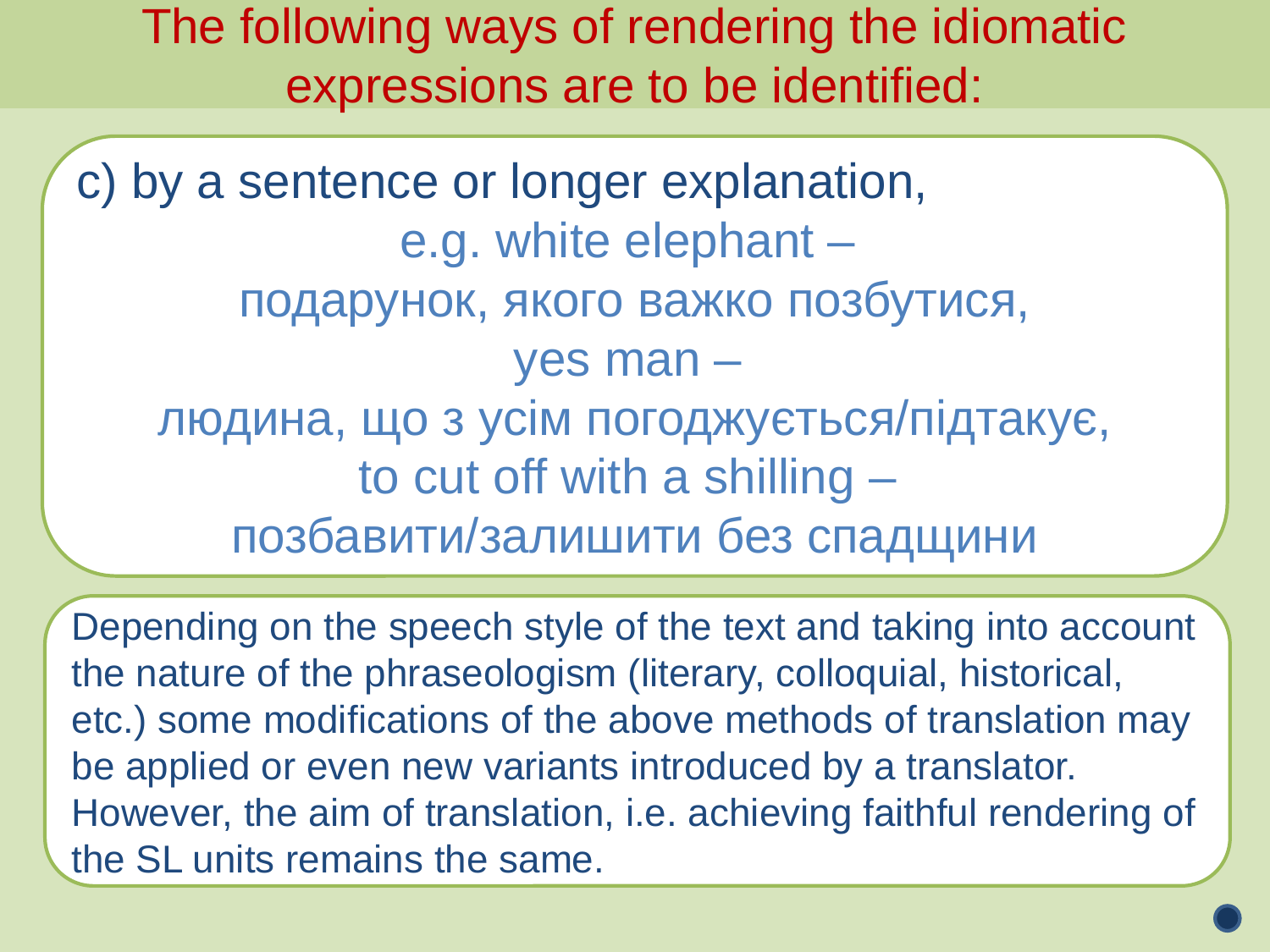

The following ways of rendering the idiomatic expressions are to be identified:
c) by a sentence or longer explanation,
e.g. white elephant –
подарунок, якого важко позбутися,
yes man –
людина, що з усім погоджується/підтакує,
to cut off with a shilling –
позбавити/залишити без спадщини
Depending on the speech style of the text and taking into account the nature of the phraseologism (literary, colloquial, historical, etc.) some modifications of the above methods of translation may be applied or even new variants introduced by a translator. However, the aim of translation, i.e. achieving faithful rendering of the SL units remains the same.